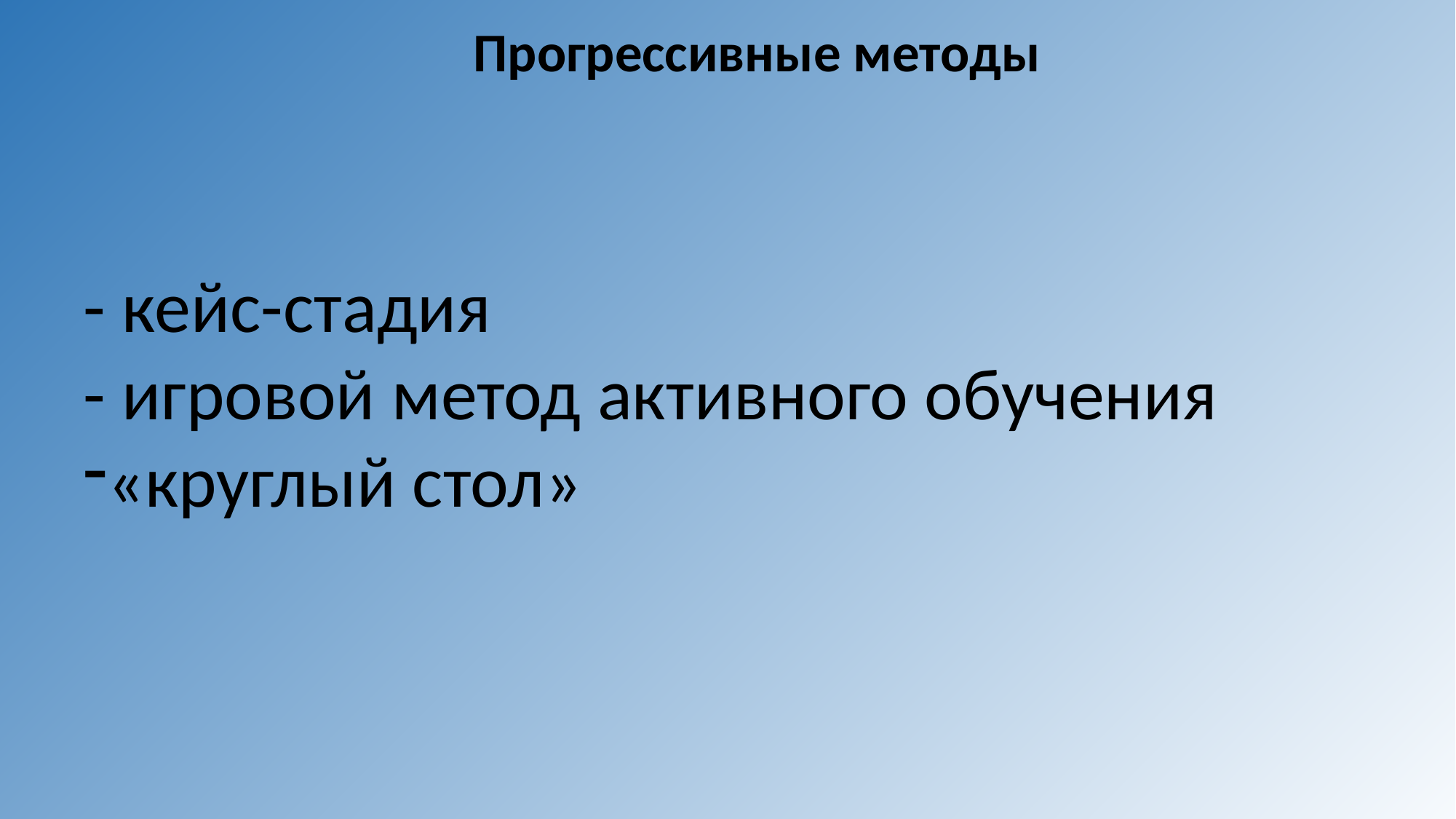

Прогрессивные методы
- кейс-стадия
- игровой метод активного обучения
«круглый стол»